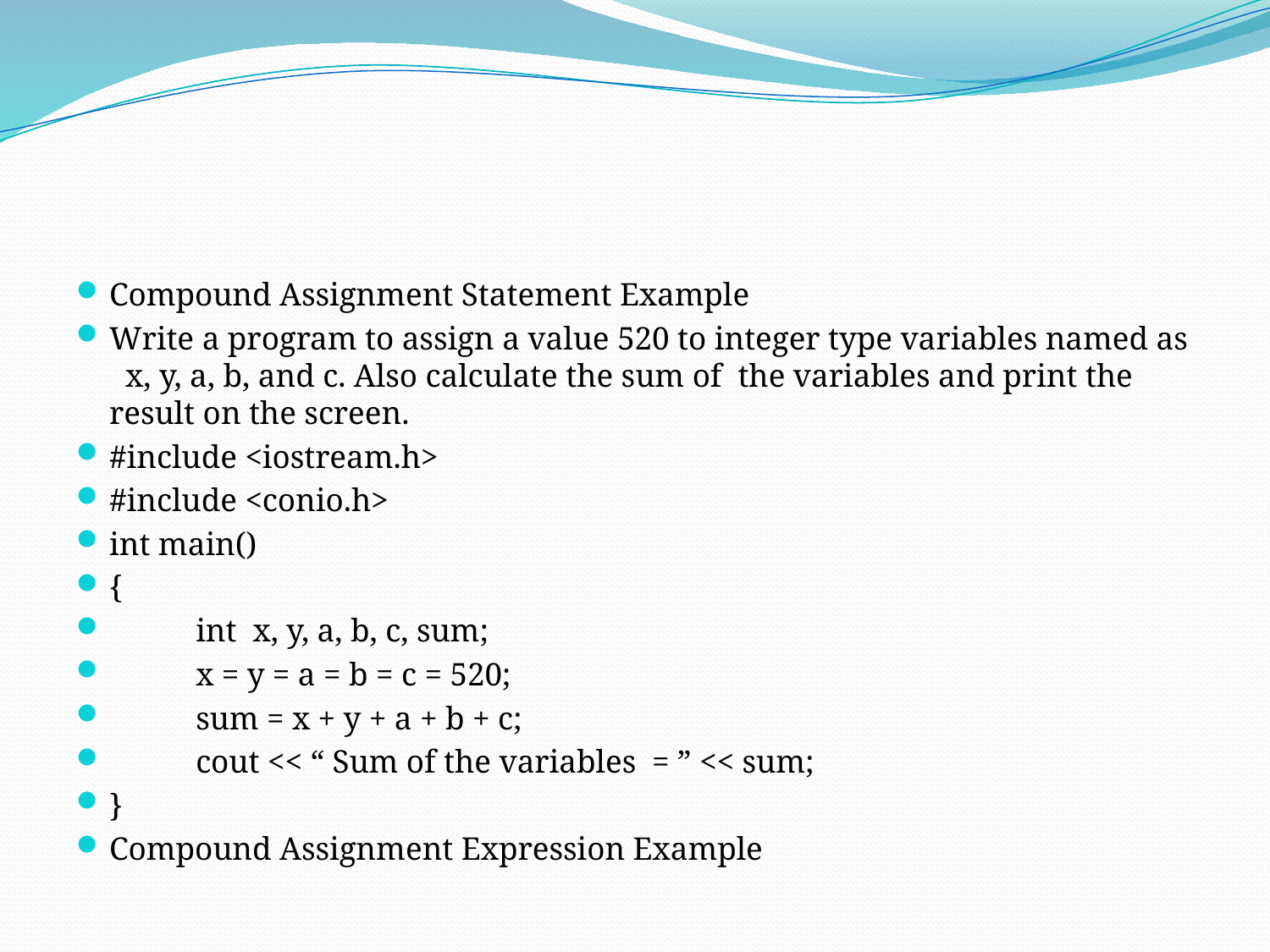

#
Compound Assignment Statement Example
Write a program to assign a value 520 to integer type variables named as   x, y, a, b, and c. Also calculate the sum of  the variables and print the result on the screen.
#include <iostream.h>
#include <conio.h>
int main()
{
	int  x, y, a, b, c, sum;
	x = y = a = b = c = 520;
	sum = x + y + a + b + c;
	cout << “ Sum of the variables  = ” << sum;
}
Compound Assignment Expression Example